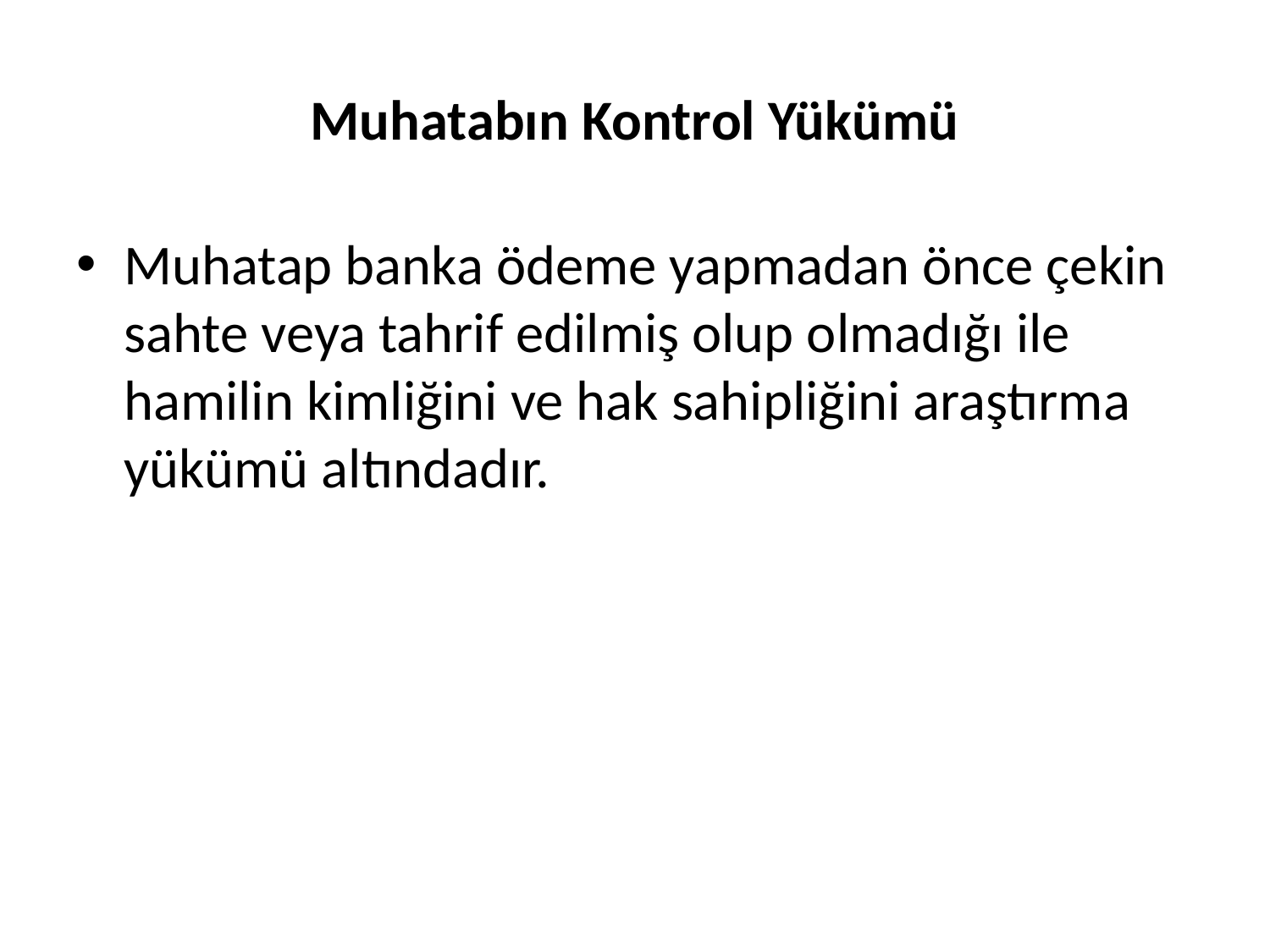

# Muhatabın Kontrol Yükümü
Muhatap banka ödeme yapmadan önce çekin sahte veya tahrif edilmiş olup olmadığı ile hamilin kimliğini ve hak sahipliğini araştırma yükümü altındadır.